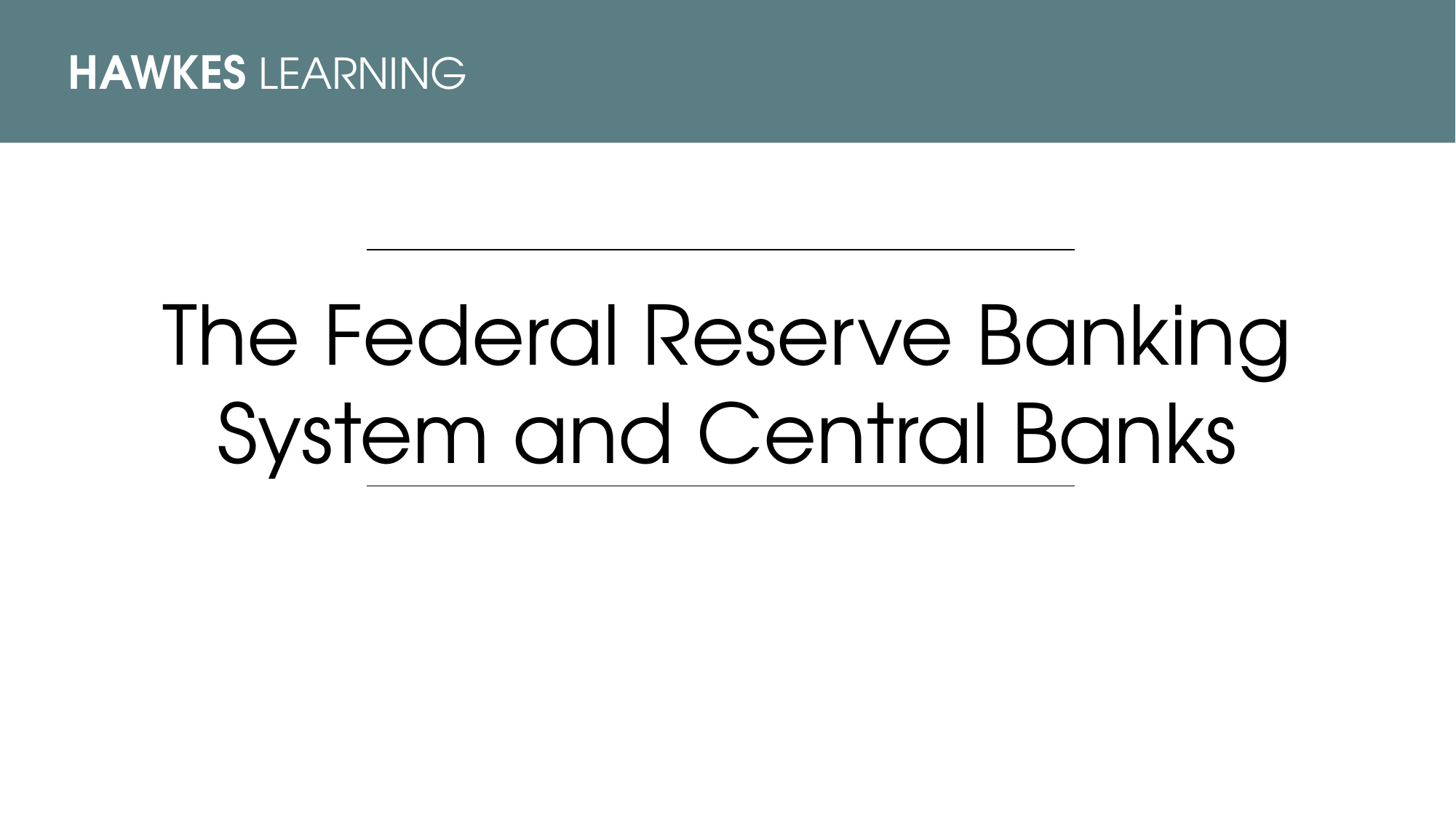

HAWKES LEARNING
The Federal Reserve Banking System and Central Banks